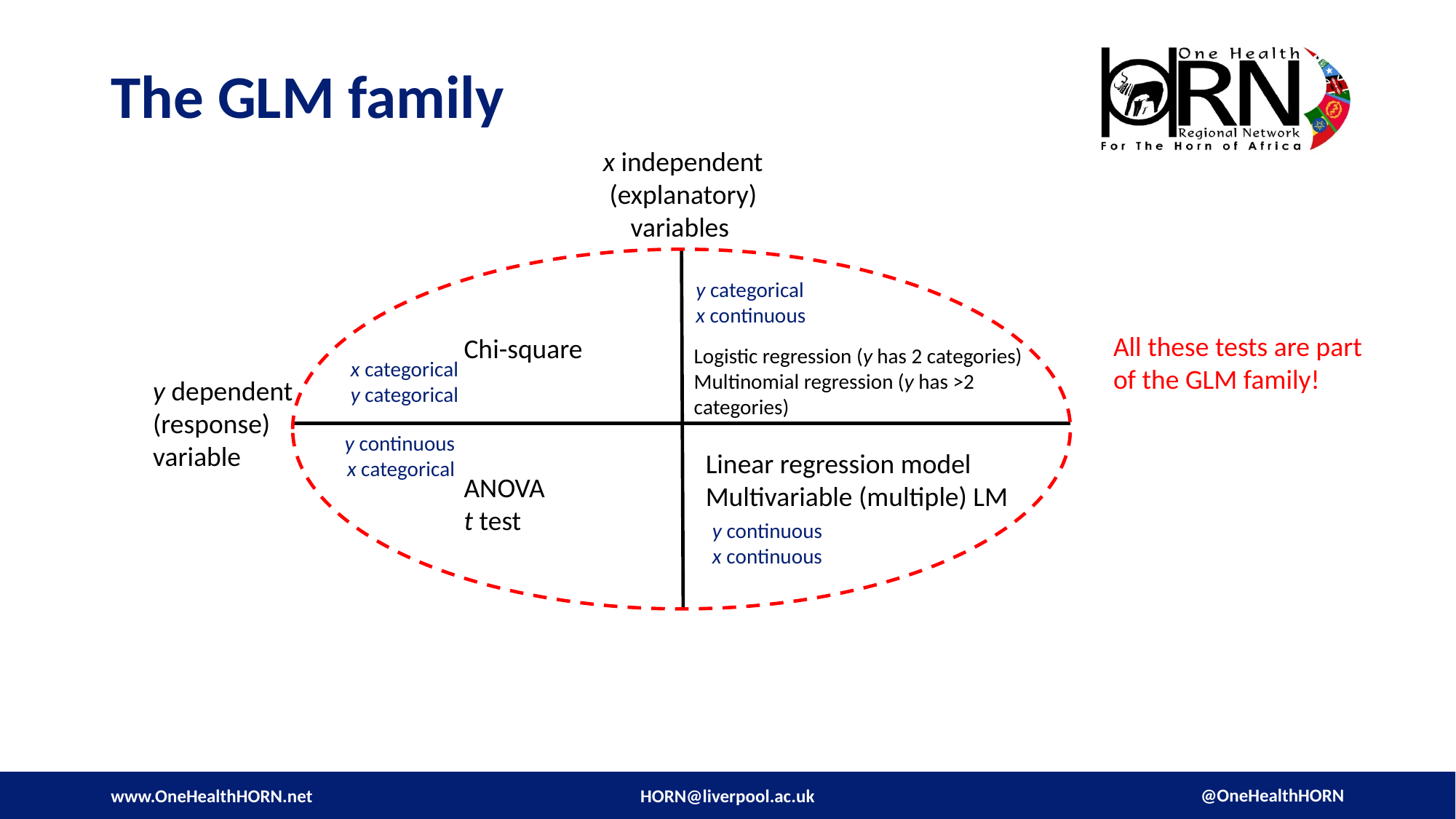

# The GLM family
x independent (explanatory) variables

y categorical
x continuous
All these tests are part of the GLM family!
Chi-square
Logistic regression (y has 2 categories)
Multinomial regression (y has >2 categories)
x categorical
y categorical
y dependent (response) variable
y continuous
x categorical
Linear regression model
Multivariable (multiple) LM
ANOVA
t test
y continuous
x continuous